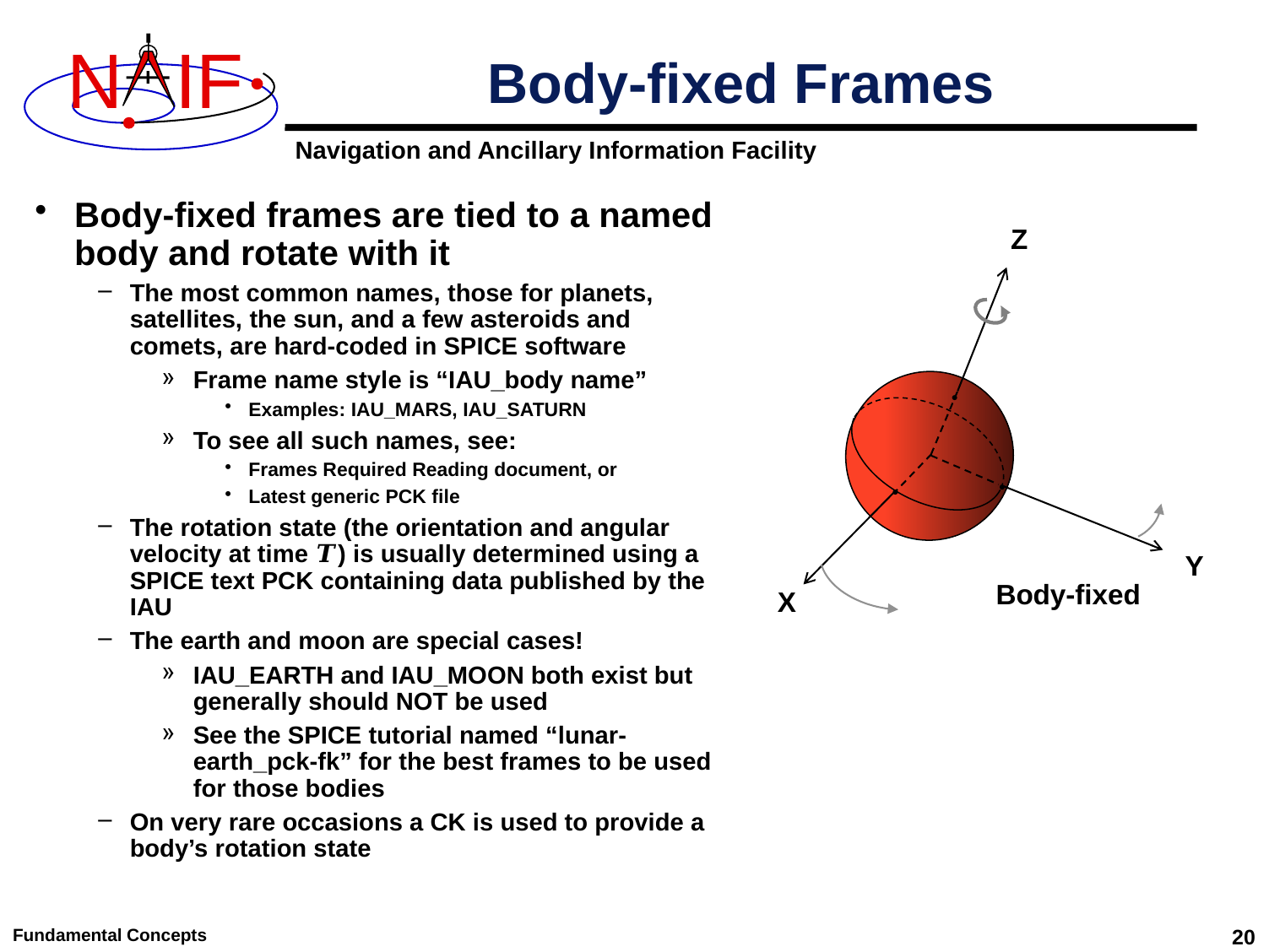

# Body-fixed Frames
Body-fixed frames are tied to a named body and rotate with it
The most common names, those for planets, satellites, the sun, and a few asteroids and comets, are hard-coded in SPICE software
Frame name style is “IAU_body name”
Examples: IAU_MARS, IAU_SATURN
To see all such names, see:
Frames Required Reading document, or
Latest generic PCK file
The rotation state (the orientation and angular velocity at time 𝑻) is usually determined using a SPICE text PCK containing data published by the IAU
The earth and moon are special cases!
IAU_EARTH and IAU_MOON both exist but generally should NOT be used
See the SPICE tutorial named “lunar-earth_pck-fk” for the best frames to be used for those bodies
On very rare occasions a CK is used to provide a body’s rotation state

Z

•

•
•

Y
Body-fixed
X
Fundamental Concepts
20